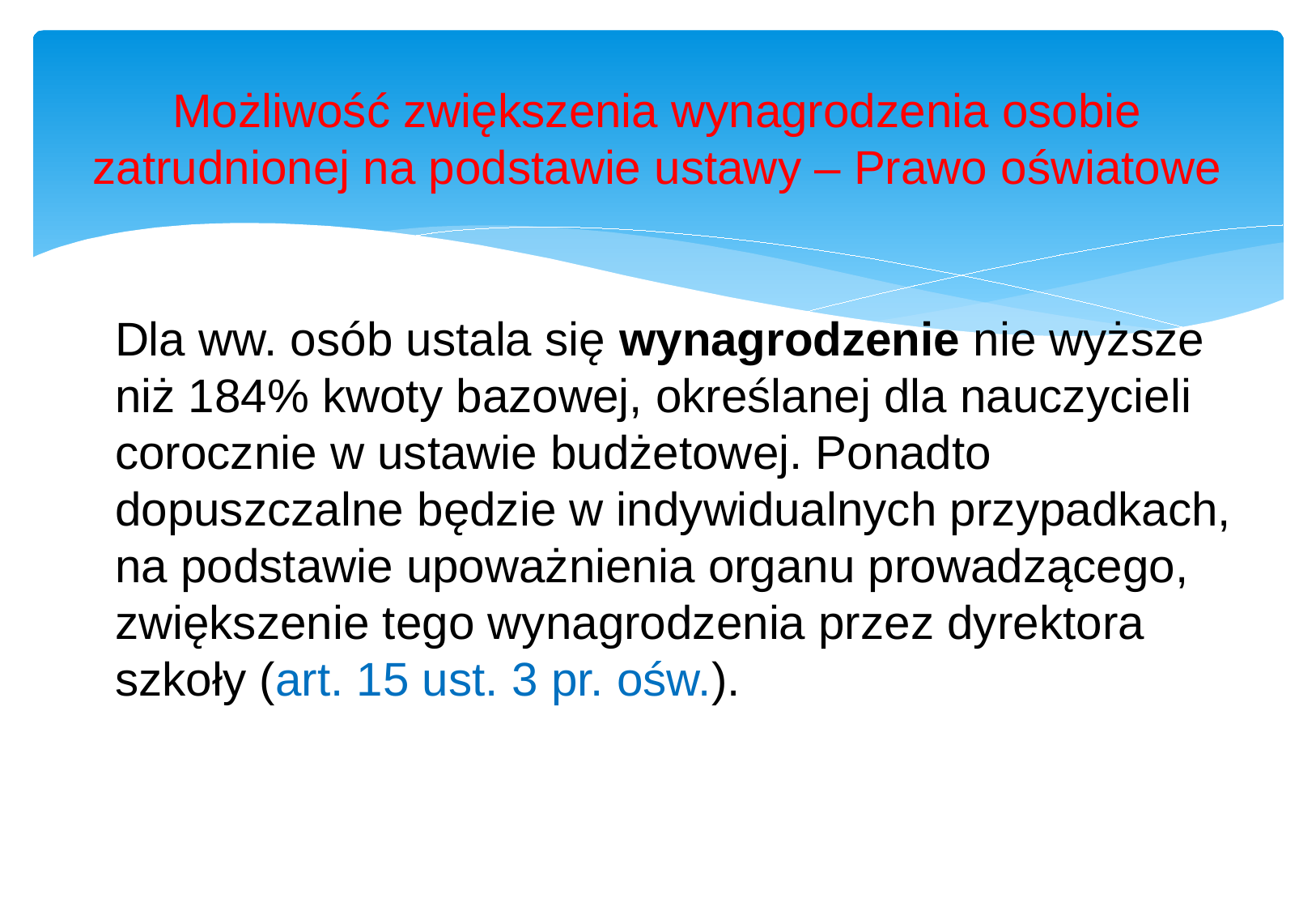

# Możliwość zwiększenia wynagrodzenia osobie zatrudnionej na podstawie ustawy – Prawo oświatowe

Dla ww. osób ustala się wynagrodzenie nie wyższe niż 184% kwoty bazowej, określanej dla nauczycieli corocznie w ustawie budżetowej. Ponadto dopuszczalne będzie w indywidualnych przypadkach, na podstawie upoważnienia organu prowadzącego, zwiększenie tego wynagrodzenia przez dyrektora szkoły (art. 15 ust. 3 pr. ośw.).